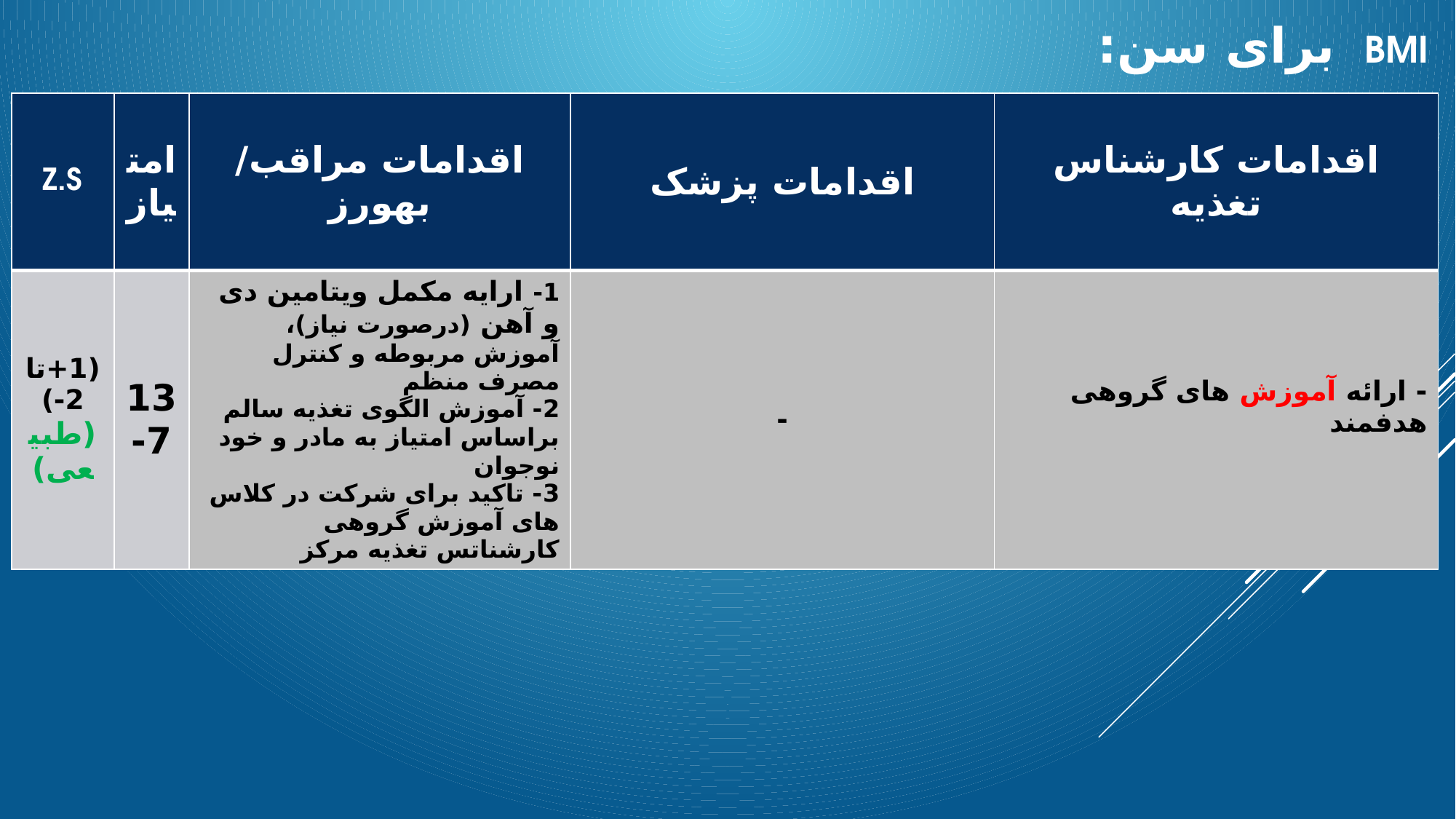

BMI  برای سن:
| Z.S | امتیاز | اقدامات مراقب/ بهورز | اقدامات پزشک | اقدامات کارشناس تغذیه |
| --- | --- | --- | --- | --- |
| (1+تا2-) (طبیعی) | 13-7 | 1- ارایه مکمل ویتامین دی و آهن (درصورت نیاز)، آموزش مربوطه و کنترل مصرف منظم 2- آموزش الگوی تغذیه سالم براساس امتیاز به مادر و خود نوجوان 3- تاکید برای شرکت در کلاس های آموزش گروهی کارشناتس تغذیه مرکز | - | - ارائه آموزش های گروهی هدفمند |
#